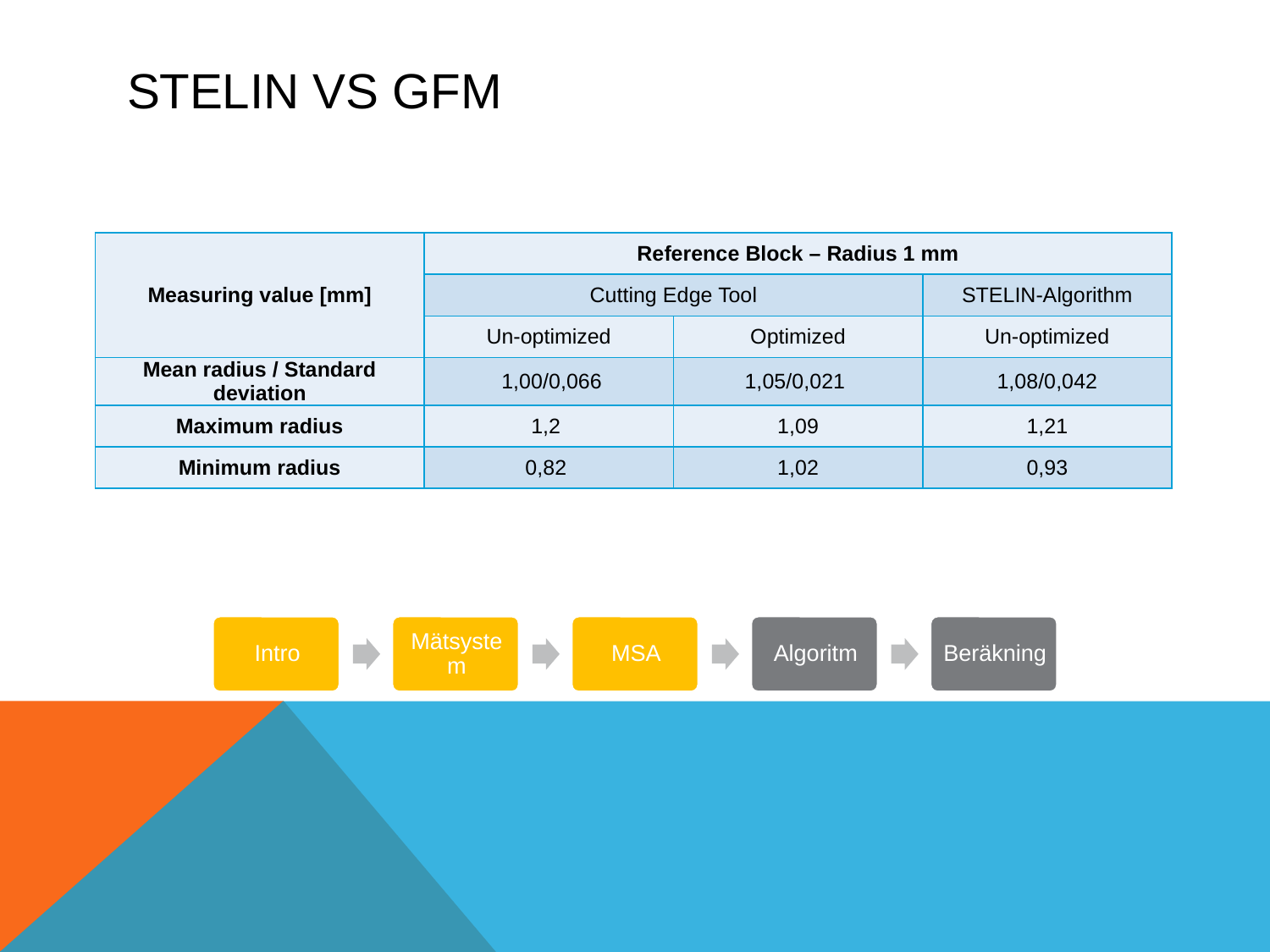

# Stelin vs gfm
| Measuring value [mm] | Reference Block – Radius 1 mm |  |  |
| --- | --- | --- | --- |
|  | Cutting Edge Tool |  | STELIN-Algorithm |
|  | Un-optimized | Optimized | Un-optimized |
| Mean radius / Standard deviation | 1,00/0,066 | 1,05/0,021 | 1,08/0,042 |
| Maximum radius | 1,2 | 1,09 | 1,21 |
| Minimum radius | 0,82 | 1,02 | 0,93 |
Intro

Mätsystem

MSA

Algoritm

Beräkning